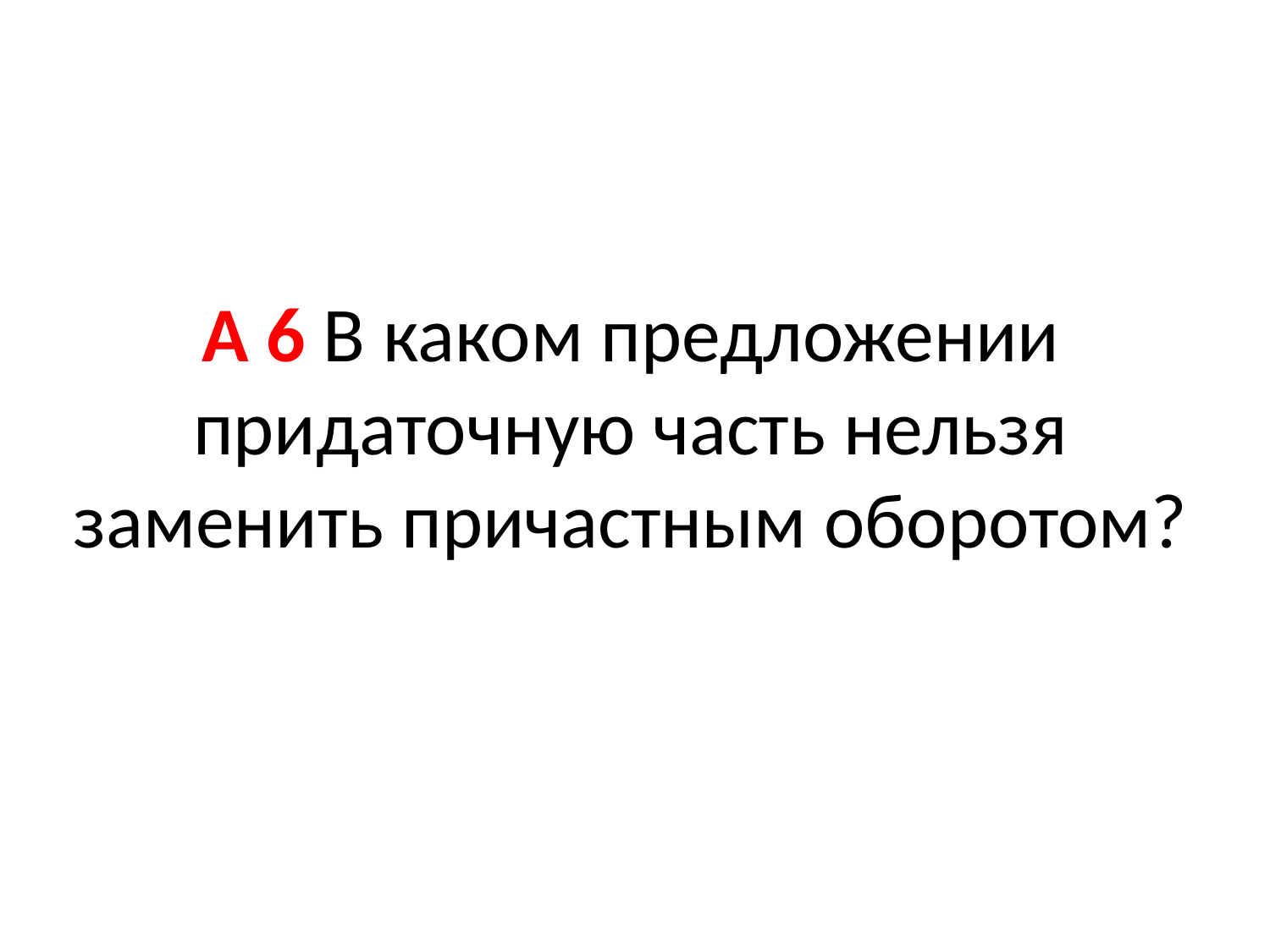

# А 6 В каком предложении придаточную часть нельзя заменить причастным оборотом?